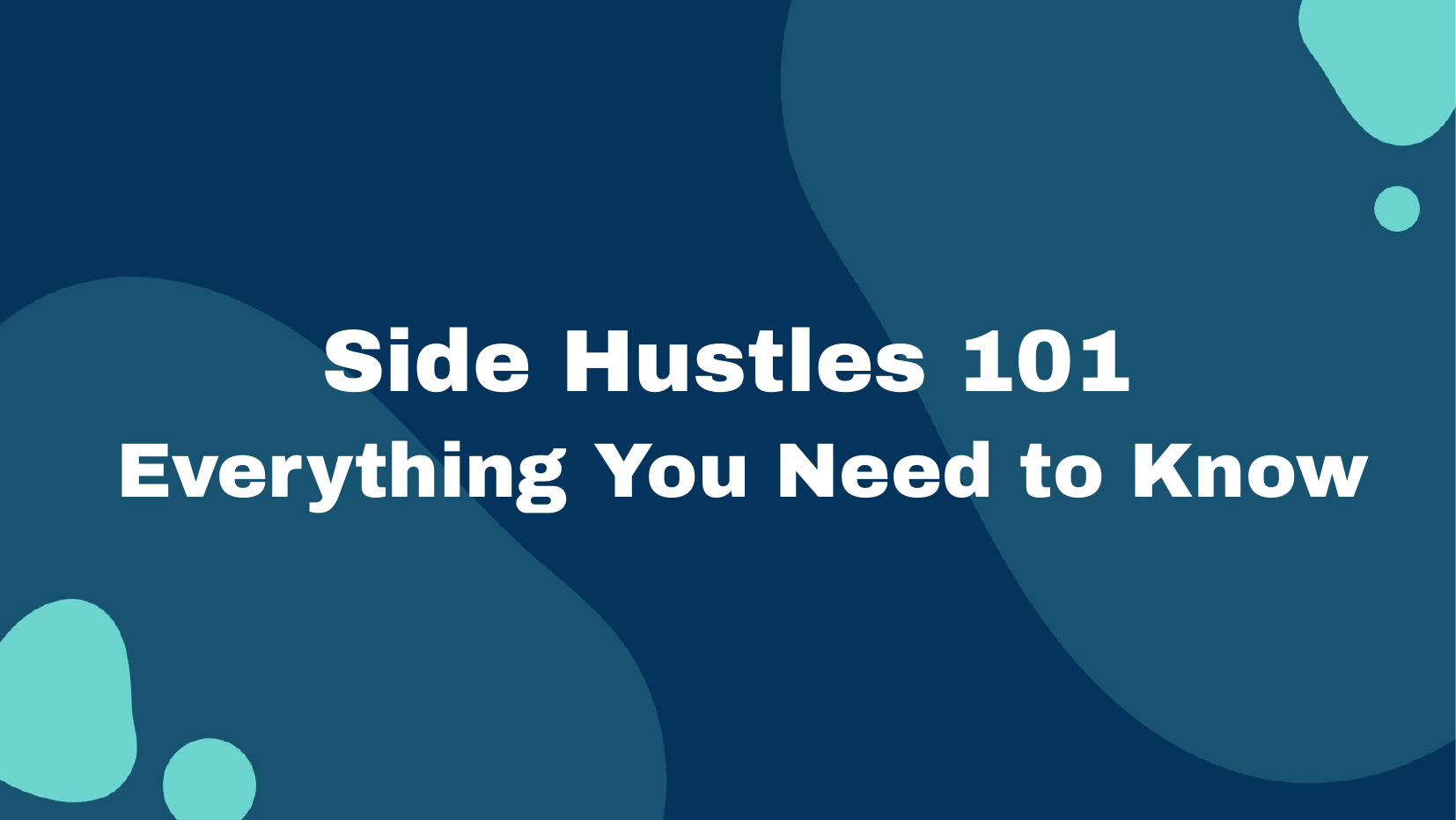

# Side Hustles 101
 Everything You Need to Know